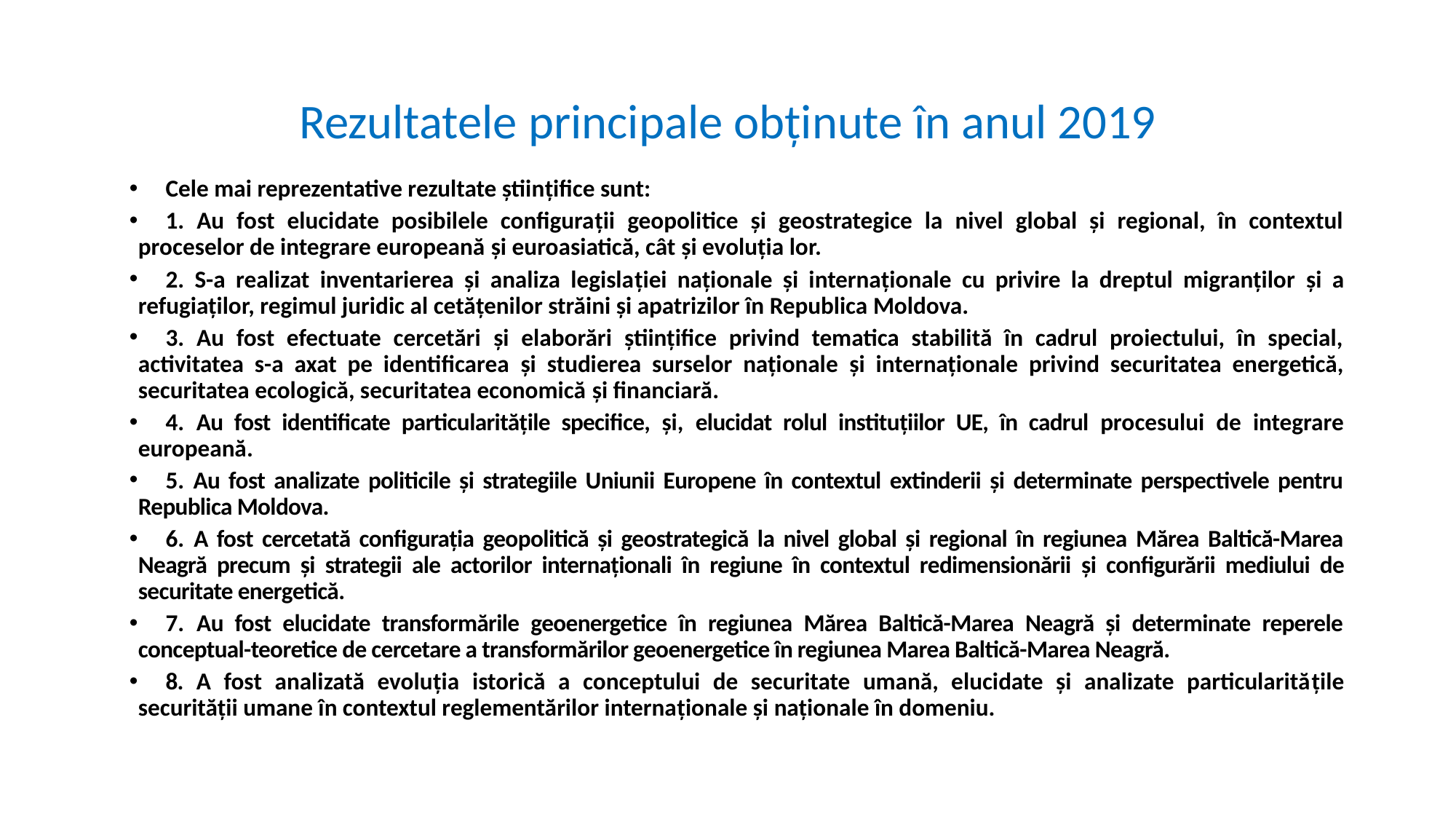

# Rezultatele principale obținute în anul 2019
Cele mai reprezentative rezultate științifice sunt:
1. Au fost elucidate posibilele configurații geopolitice și geostrategice la nivel global și regional, în contextul proceselor de integrare europeană şi euroasiatică, cât şi evoluţia lor.
2. S-a realizat inventarierea și analiza legislației naționale și internaționale cu privire la dreptul migranţilor şi a refugiaţilor, regimul juridic al cetățenilor străini și apatrizilor în Republica Moldova.
3. Au fost efectuate cercetări şi elaborări ştiinţifice privind tematica stabilită în cadrul proiectului, în special, activitatea s-a axat pe identificarea şi studierea surselor naţionale şi internaţionale privind securitatea energetică, securitatea ecologică, securitatea economică şi financiară.
4. Au fost identificate particularitățile specifice, și, elucidat rolul instituțiilor UE, în cadrul procesului de integrare europeană.
5. Au fost analizate politicile și strategiile Uniunii Europene în contextul extinderii și determinate perspectivele pentru Republica Moldova.
6. A fost cercetată configurația geopolitică și geostrategică la nivel global și regional în regiunea Mărea Baltică-Marea Neagră precum şi strategii ale actorilor internaționali în regiune în contextul redimensionării şi configurării mediului de securitate energetică.
7. Au fost elucidate transformările geoenergetice în regiunea Mărea Baltică-Marea Neagră și determinate reperele conceptual-teoretice de cercetare a transformărilor geoenergetice în regiunea Marea Baltică-Marea Neagră.
8. A fost analizată evoluția istorică a conceptului de securitate umană, elucidate și analizate particularitățile securității umane în contextul reglementărilor internaționale și naționale în domeniu.